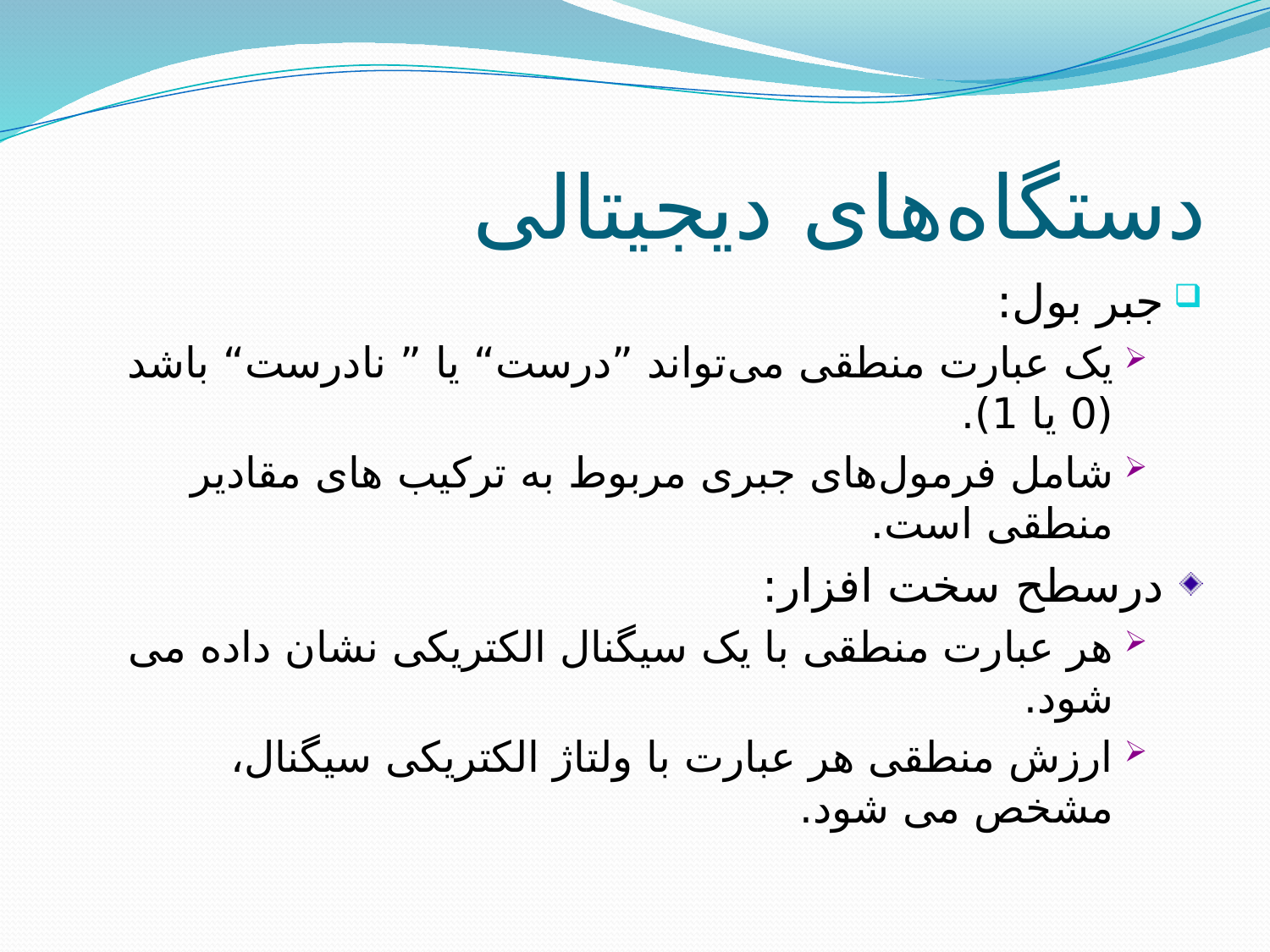

# دستگاه‌های ديجيتالی
جبر بول:
یک عبارت منطقی می‌تواند ”درست“ یا ” نادرست“ باشد (0 یا 1).
شامل فرمول‌های جبری مربوط به ترکیب های مقادیر منطقی است.
درسطح سخت افزار:
هر عبارت منطقی با یک سیگنال الکتریکی نشان داده می شود.
ارزش منطقی هر عبارت با ولتاژ الکتریکی سیگنال، مشخص می شود.